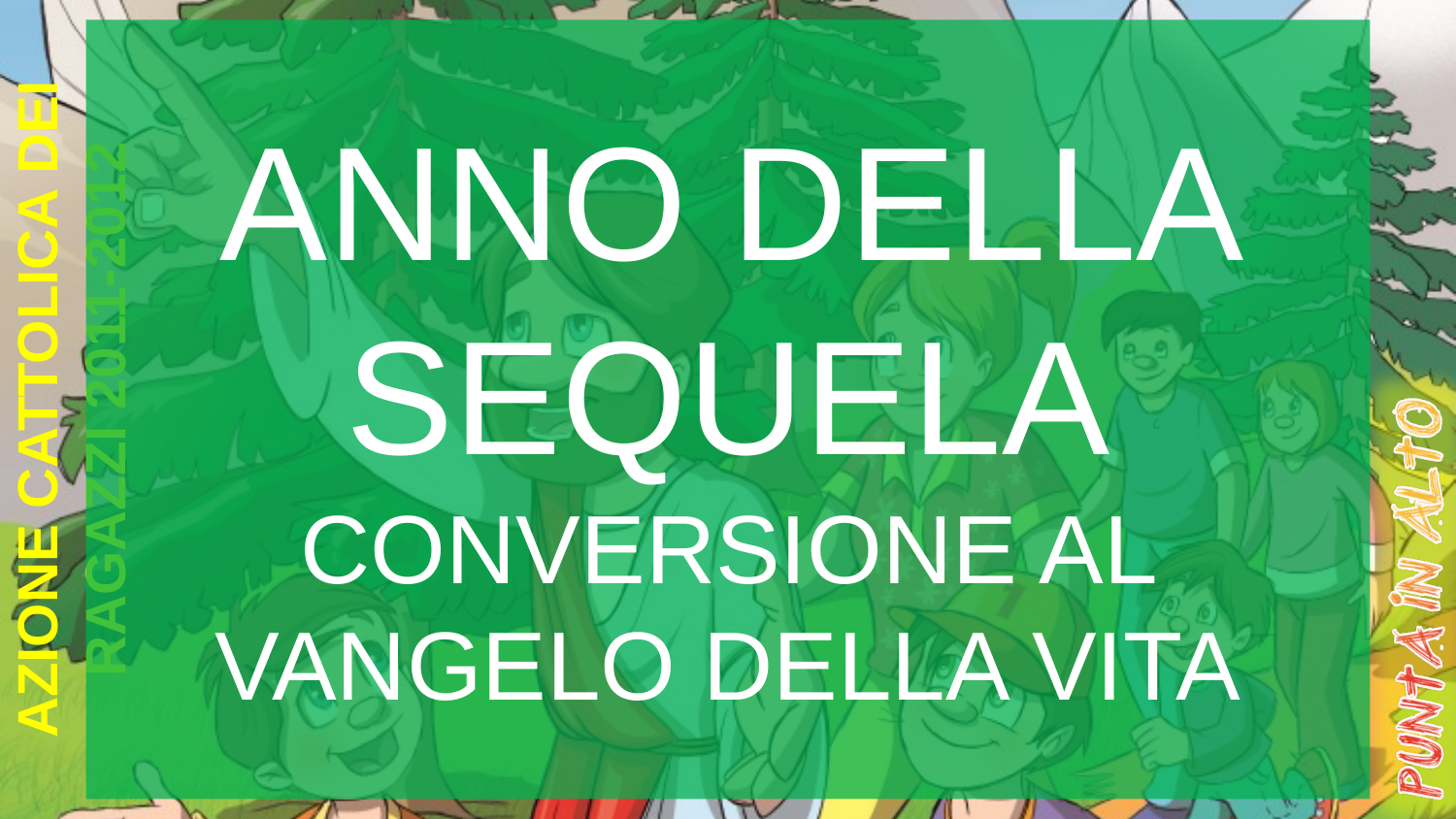

# ANNO DELLA SEQUELA Conversione al Vangelo della Vita